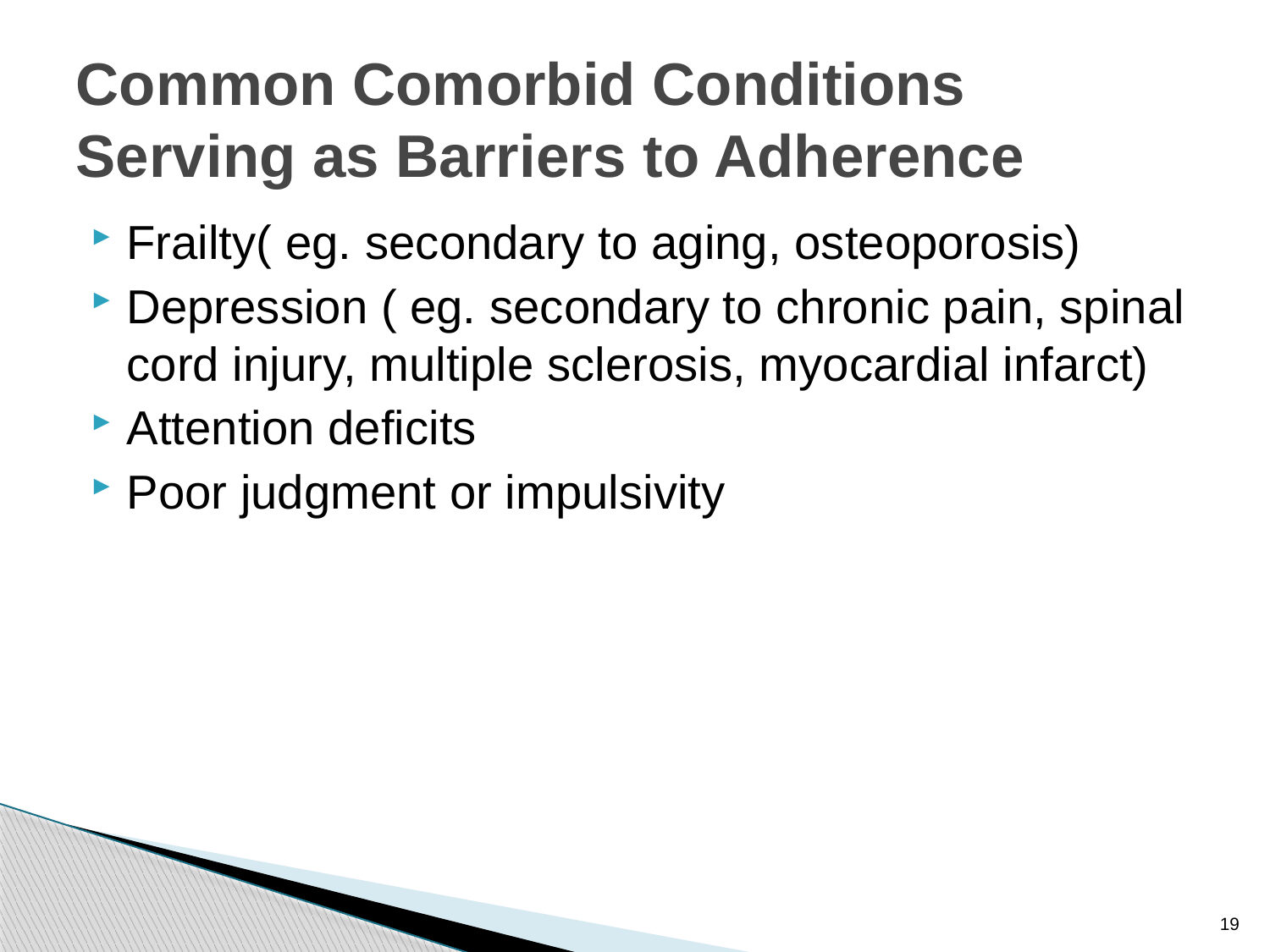

# Common Comorbid Conditions Serving as Barriers to Adherence
Frailty( eg. secondary to aging, osteoporosis)
Depression ( eg. secondary to chronic pain, spinal cord injury, multiple sclerosis, myocardial infarct)
Attention deficits
Poor judgment or impulsivity
19